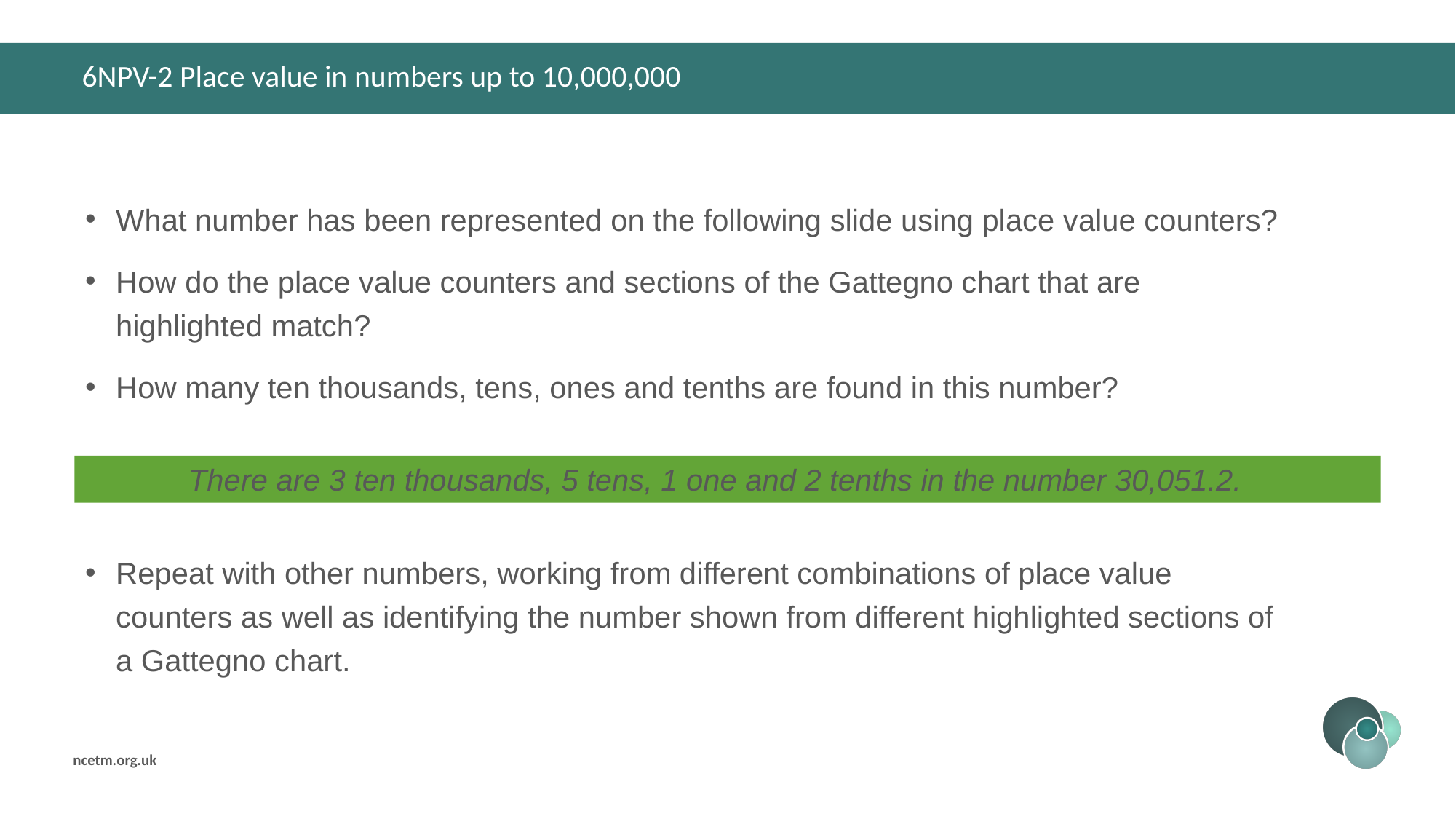

# 6NPV-2 Place value in numbers up to 10,000,000

What number has been represented on the following slide using place value counters?
How do the place value counters and sections of the Gattegno chart that are highlighted match?
How many ten thousands, tens, ones and tenths are found in this number?

Repeat with other numbers, working from different combinations of place value counters as well as identifying the number shown from different highlighted sections of a Gattegno chart.

There are 3 ten thousands, 5 tens, 1 one and 2 tenths in the number 30,051.2.